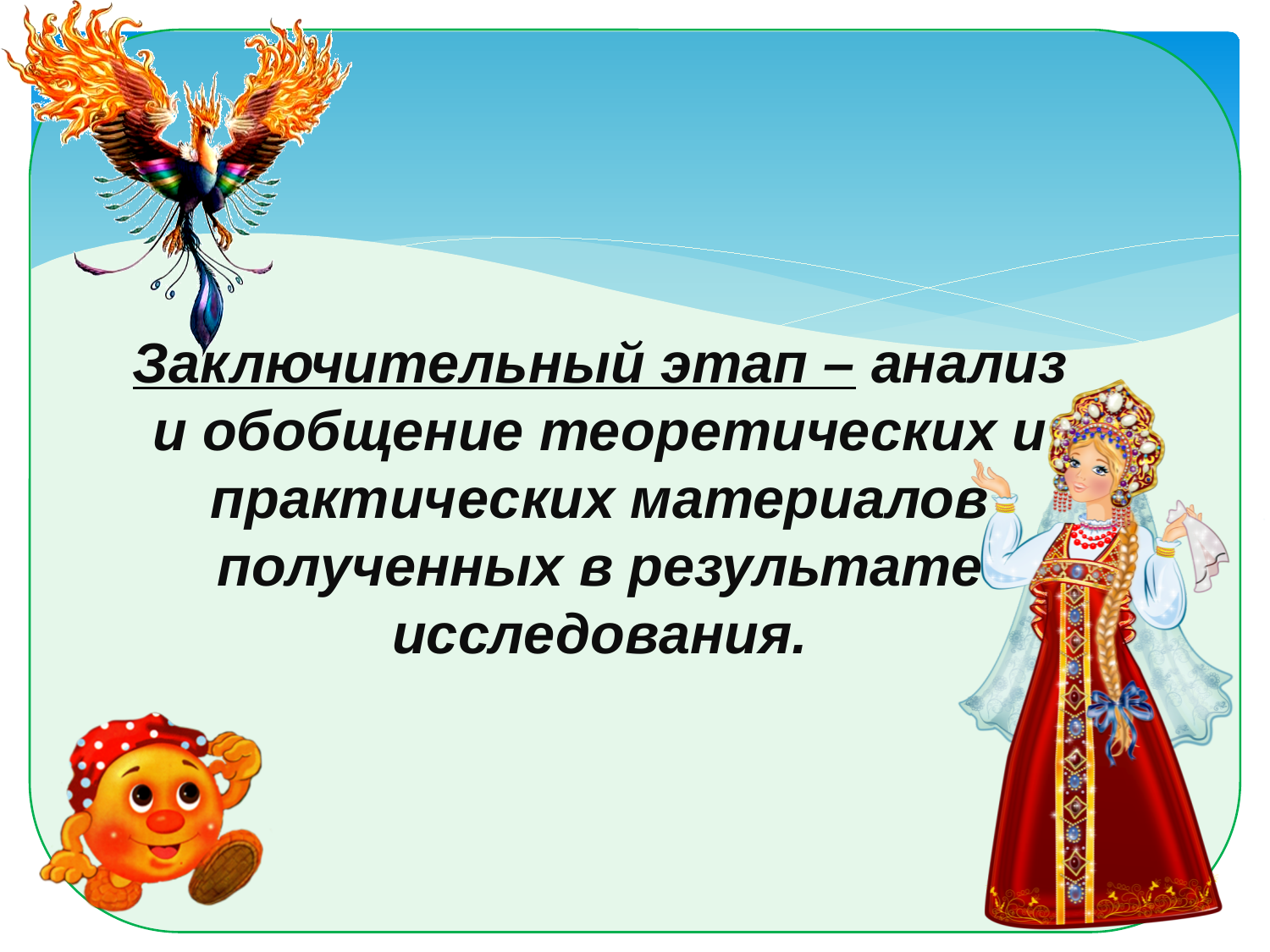

# Заключительный этап – анализ и обобщение теоретических и практических материалов полученных в результате исследования.